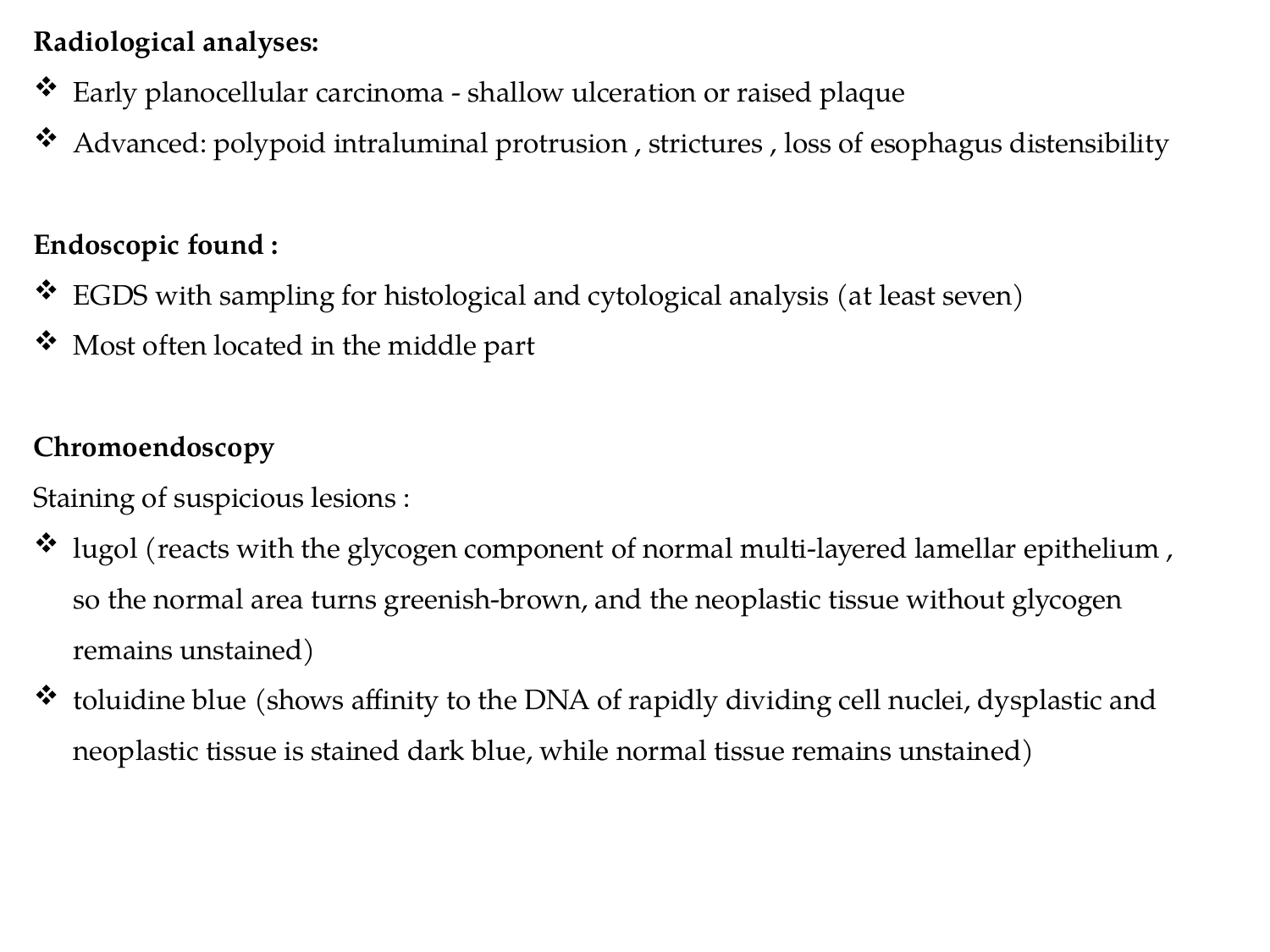

Radiological analyses:
Early planocellular carcinoma - shallow ulceration or raised plaque
Advanced: polypoid intraluminal protrusion , strictures , loss of esophagus distensibility

Endoscopic found :
EGDS with sampling for histological and cytological analysis (at least seven)
Most often located in the middle part

Chromoendoscopy
Staining of suspicious lesions :
lugol (reacts with the glycogen component of normal multi-layered lamellar epithelium , so the normal area turns greenish-brown, and the neoplastic tissue without glycogen remains unstained)
toluidine blue (shows affinity to the DNA of rapidly dividing cell nuclei, dysplastic and neoplastic tissue is stained dark blue, while normal tissue remains unstained)